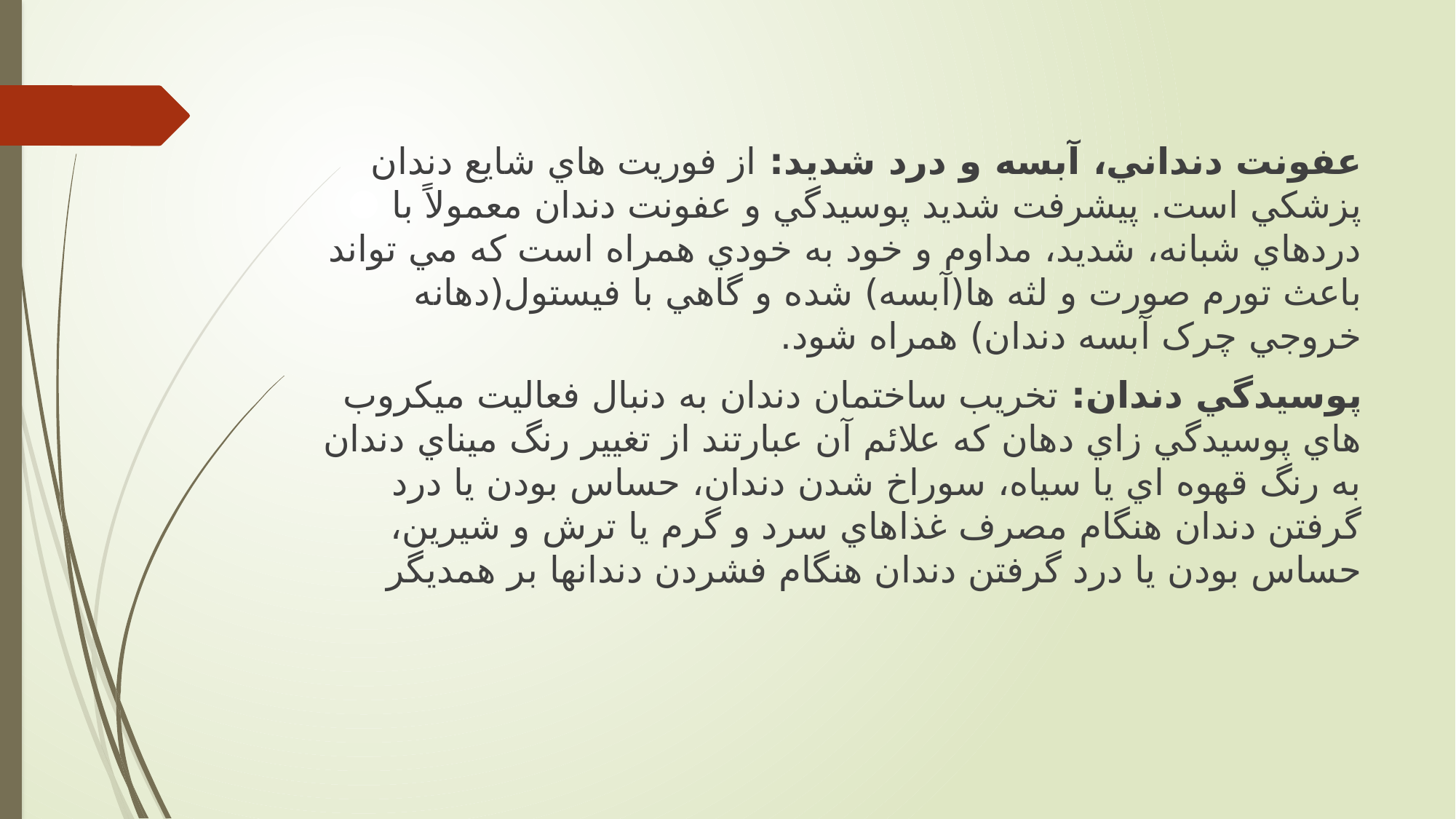

عفونت دنداني، آبسه و درد شديد: از فوريت هاي شايع دندان پزشکي است. پیشرفت شديد پوسیدگي و عفونت دندان معمولاً با دردهاي شبانه، شديد، مداوم و خود به خودي همراه است که مي تواند باعث تورم صورت و لثه ها(آبسه) شده و گاهي با فیستول(دهانه خروجي چرک آبسه دندان) همراه شود.
پوسیدگي دندان: تخريب ساختمان دندان به دنبال فعالیت میکروب هاي پوسیدگي زاي دهان که علائم آن عبارتند از تغییر رنگ میناي دندان به رنگ قهوه اي يا سیاه، سوراخ شدن دندان، حساس بودن يا درد گرفتن دندان هنگام مصرف غذاهاي سرد و گرم يا ترش و شیرين، حساس بودن يا درد گرفتن دندان هنگام فشردن دندانها بر همديگر